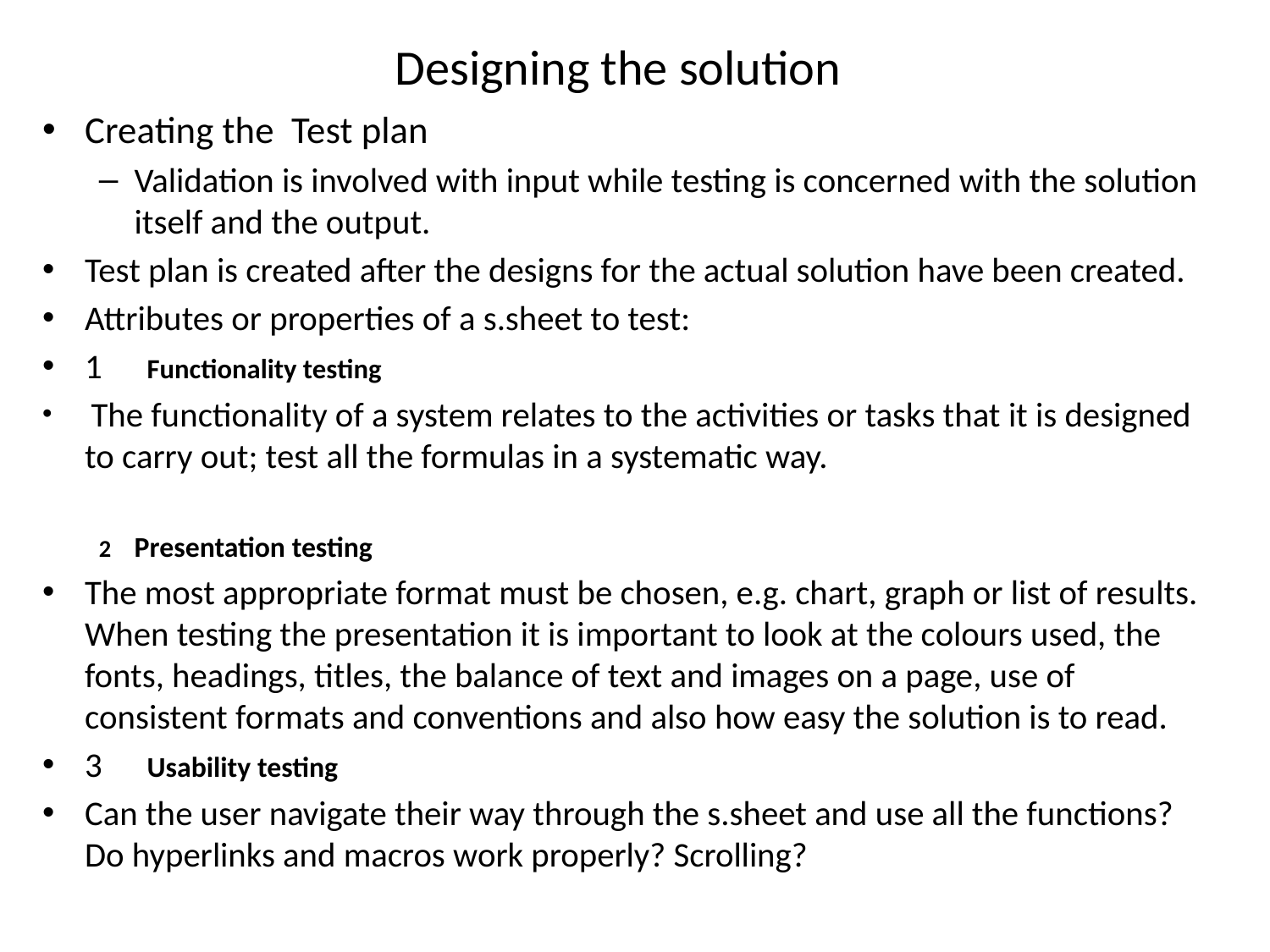

# Designing the solution
Creating the  Test plan
Validation is involved with input while testing is concerned with the solution itself and the output.
Test plan is created after the designs for the actual solution have been created.
Attributes or properties of a s.sheet to test:
1	Functionality testing
 The functionality of a system relates to the activities or tasks that it is designed to carry out; test all the formulas in a systematic way.

2	Presentation testing
The most appropriate format must be chosen, e.g. chart, graph or list of results. When testing the presentation it is important to look at the colours used, the fonts, headings, titles, the balance of text and images on a page, use of consistent formats and conventions and also how easy the solution is to read.
3	Usability testing
Can the user navigate their way through the s.sheet and use all the functions? Do hyperlinks and macros work properly? Scrolling?